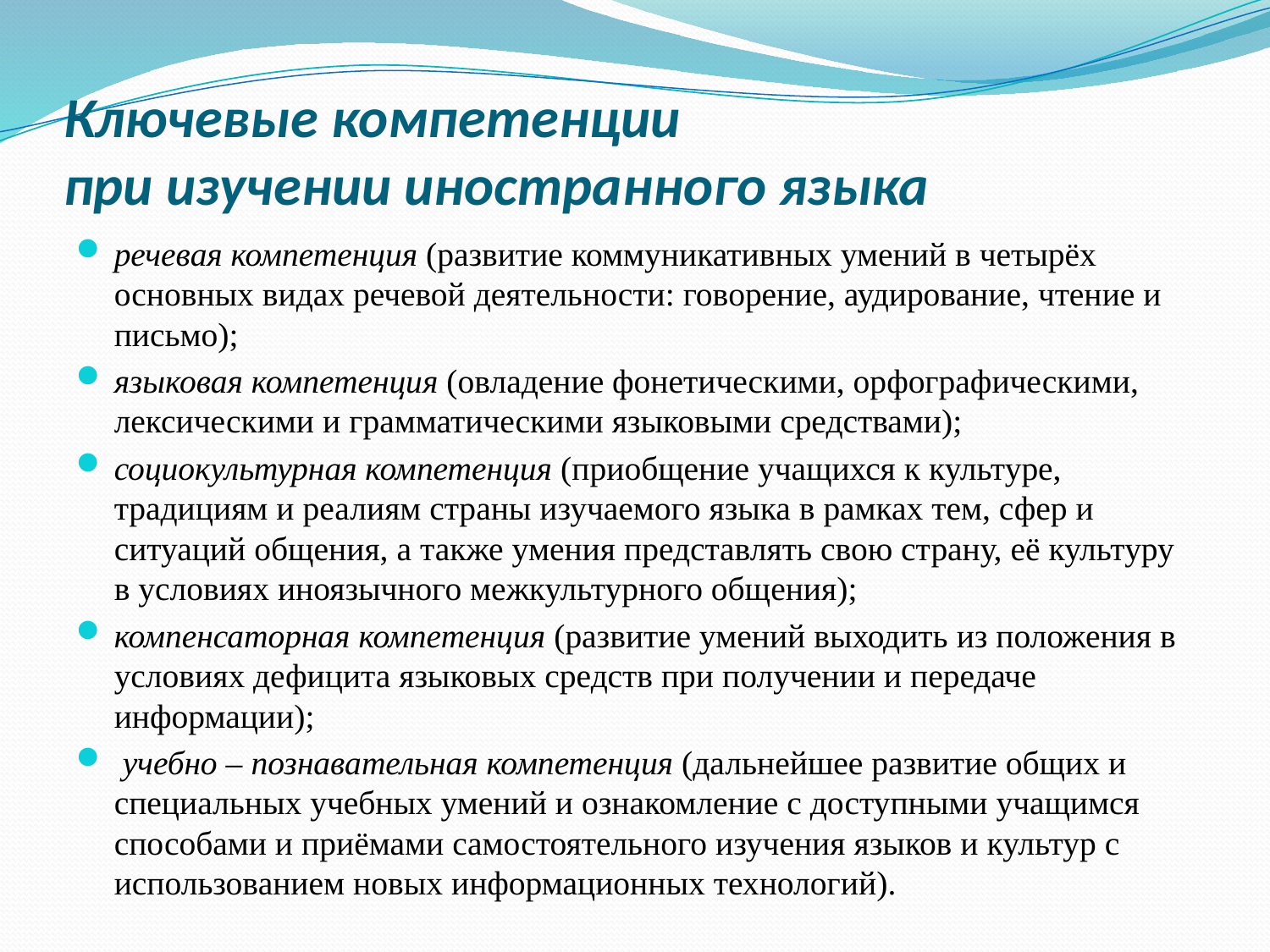

# Ключевые компетенции при изучении иностранного языка
речевая компетенция (развитие коммуникативных умений в четырёх основных видах речевой деятельности: говорение, аудирование, чтение и письмо);
языковая компетенция (овладение фонетическими, орфографическими, лексическими и грамматическими языковыми средствами);
социокультурная компетенция (приобщение учащихся к культуре, традициям и реалиям страны изучаемого языка в рамках тем, сфер и ситуаций общения, а также умения представлять свою страну, её культуру в условиях иноязычного межкультурного общения);
компенсаторная компетенция (развитие умений выходить из положения в условиях дефицита языковых средств при получении и передаче информации);
 учебно – познавательная компетенция (дальнейшее развитие общих и специальных учебных умений и ознакомление с доступными учащимся способами и приёмами самостоятельного изучения языков и культур с использованием новых информационных технологий).